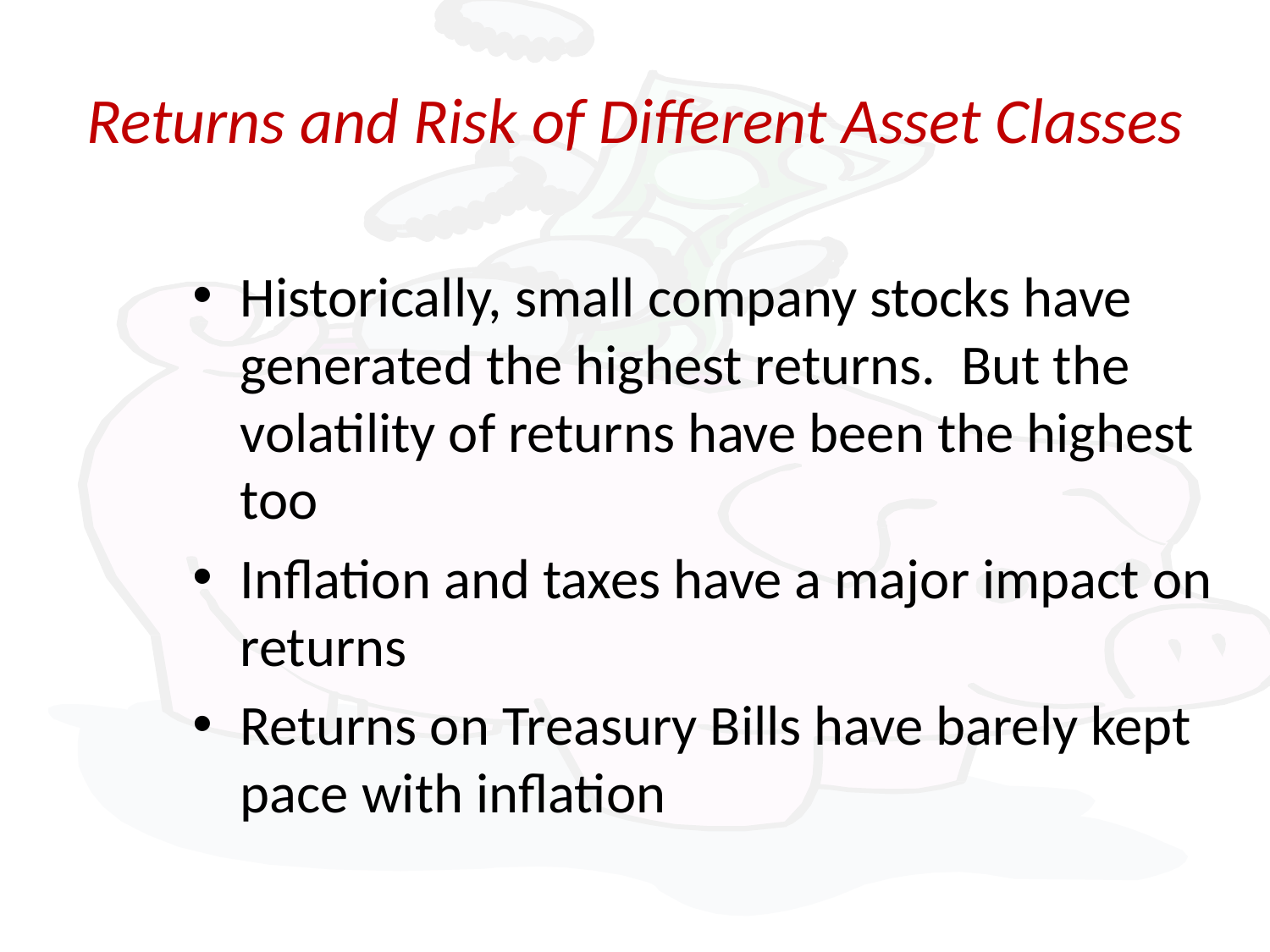

# Returns and Risk of Different Asset Classes
Historically, small company stocks have generated the highest returns.  But the volatility of returns have been the highest too
Inflation and taxes have a major impact on returns
Returns on Treasury Bills have barely kept pace with inflation